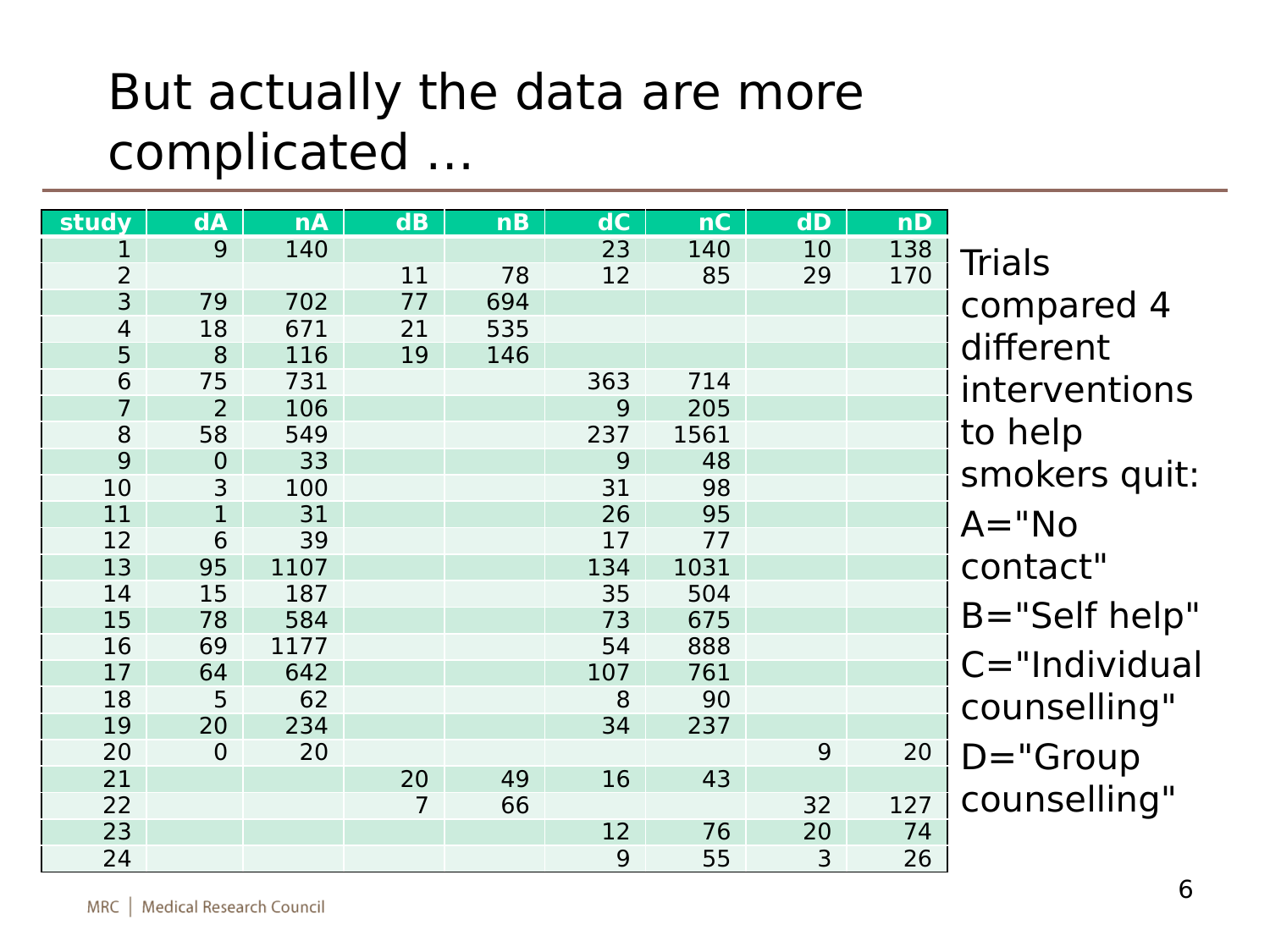

# But actually the data are more complicated …
| study | dA | nA | dB | nB | dC | nC | dD | nD |
| --- | --- | --- | --- | --- | --- | --- | --- | --- |
| 1 | 9 | 140 |  |  | 23 | 140 | 10 | 138 |
| 2 |  |  | 11 | 78 | 12 | 85 | 29 | 170 |
| 3 | 79 | 702 | 77 | 694 |  |  |  |  |
| 4 | 18 | 671 | 21 | 535 |  |  |  |  |
| 5 | 8 | 116 | 19 | 146 |  |  |  |  |
| 6 | 75 | 731 |  |  | 363 | 714 |  |  |
| 7 | 2 | 106 |  |  | 9 | 205 |  |  |
| 8 | 58 | 549 |  |  | 237 | 1561 |  |  |
| 9 | 0 | 33 |  |  | 9 | 48 |  |  |
| 10 | 3 | 100 |  |  | 31 | 98 |  |  |
| 11 | 1 | 31 |  |  | 26 | 95 |  |  |
| 12 | 6 | 39 |  |  | 17 | 77 |  |  |
| 13 | 95 | 1107 |  |  | 134 | 1031 |  |  |
| 14 | 15 | 187 |  |  | 35 | 504 |  |  |
| 15 | 78 | 584 |  |  | 73 | 675 |  |  |
| 16 | 69 | 1177 |  |  | 54 | 888 |  |  |
| 17 | 64 | 642 |  |  | 107 | 761 |  |  |
| 18 | 5 | 62 |  |  | 8 | 90 |  |  |
| 19 | 20 | 234 |  |  | 34 | 237 |  |  |
| 20 | 0 | 20 |  |  |  |  | 9 | 20 |
| 21 |  |  | 20 | 49 | 16 | 43 |  |  |
| 22 |  |  | 7 | 66 |  |  | 32 | 127 |
| 23 |  |  |  |  | 12 | 76 | 20 | 74 |
| 24 |  |  |  |  | 9 | 55 | 3 | 26 |
Trials compared 4 different interventions to help smokers quit:
A="No contact"
B="Self help"
C="Individual counselling"
D="Group counselling"
6